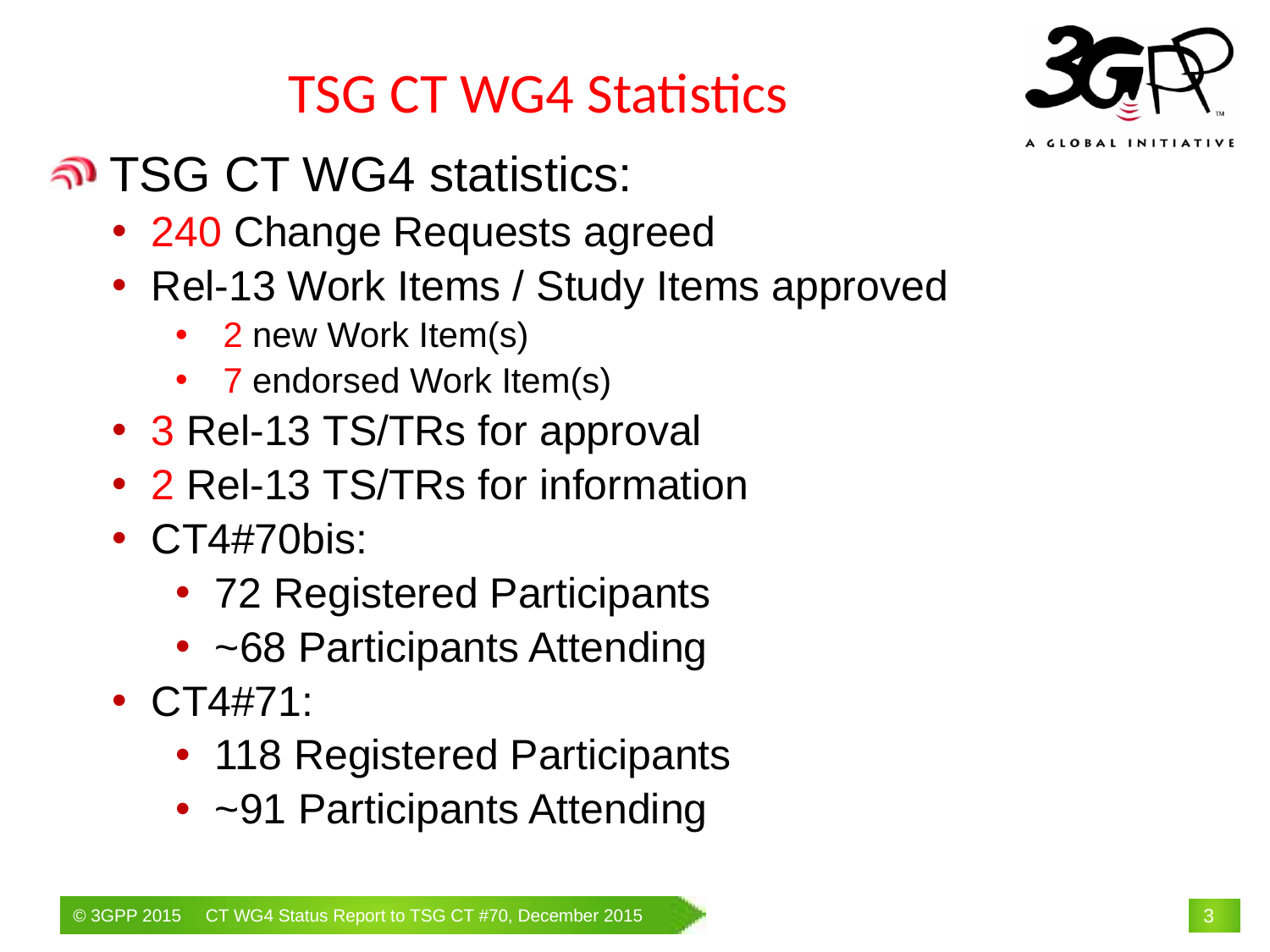

TSG CT WG4 Statistics
 TSG CT WG4 statistics:
240 Change Requests agreed
Rel-13 Work Items / Study Items approved
2 new Work Item(s)
7 endorsed Work Item(s)
3 Rel-13 TS/TRs for approval
2 Rel-13 TS/TRs for information
CT4#70bis:
72 Registered Participants
~68 Participants Attending
CT4#71:
118 Registered Participants
~91 Participants Attending